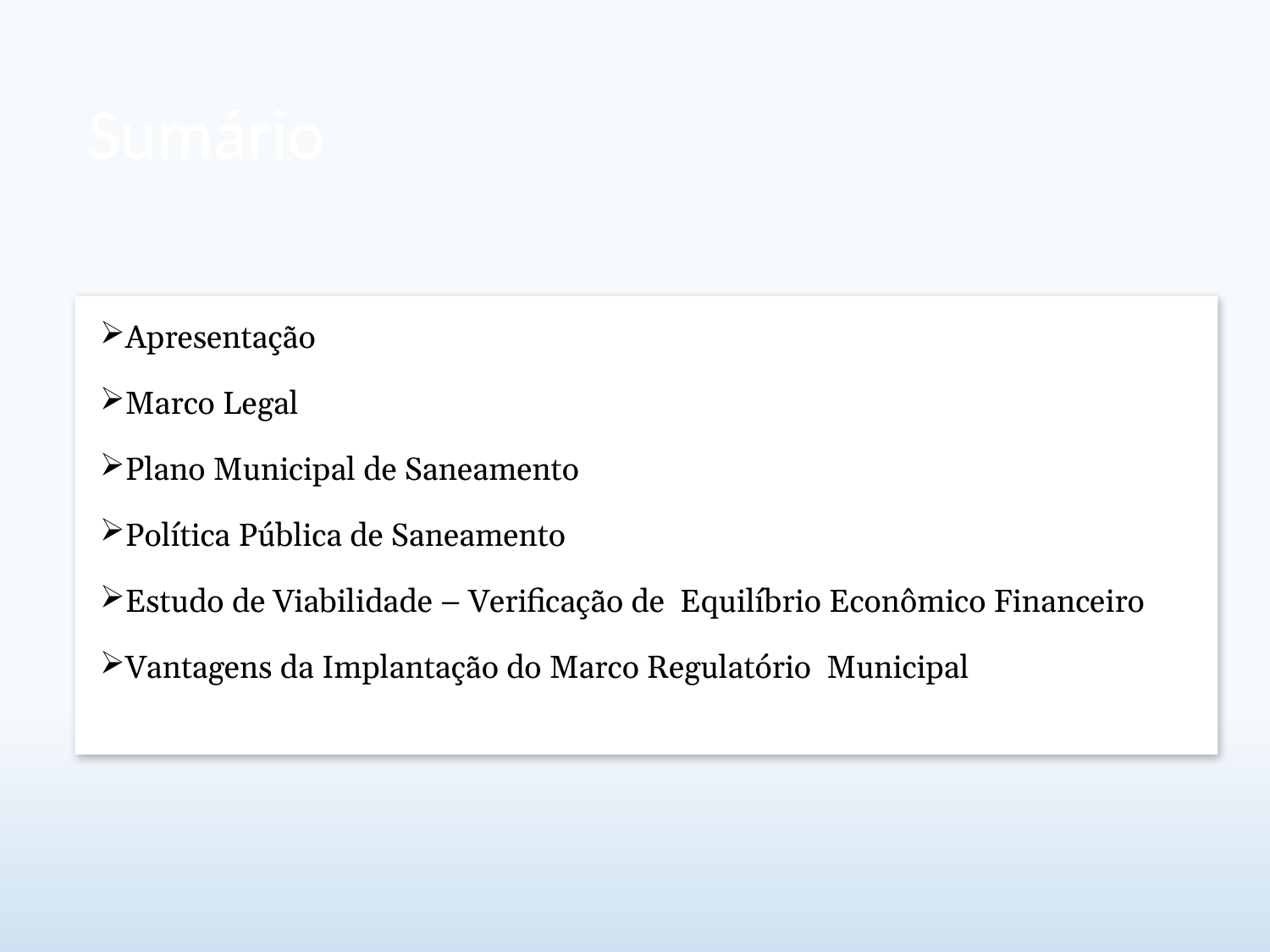

# Sumário
Apresentação
Marco Legal
Plano Municipal de Saneamento
Política Pública de Saneamento
Estudo de Viabilidade – Verificação de  Equilíbrio Econômico Financeiro
Vantagens da Implantação do Marco Regulatório  Municipal